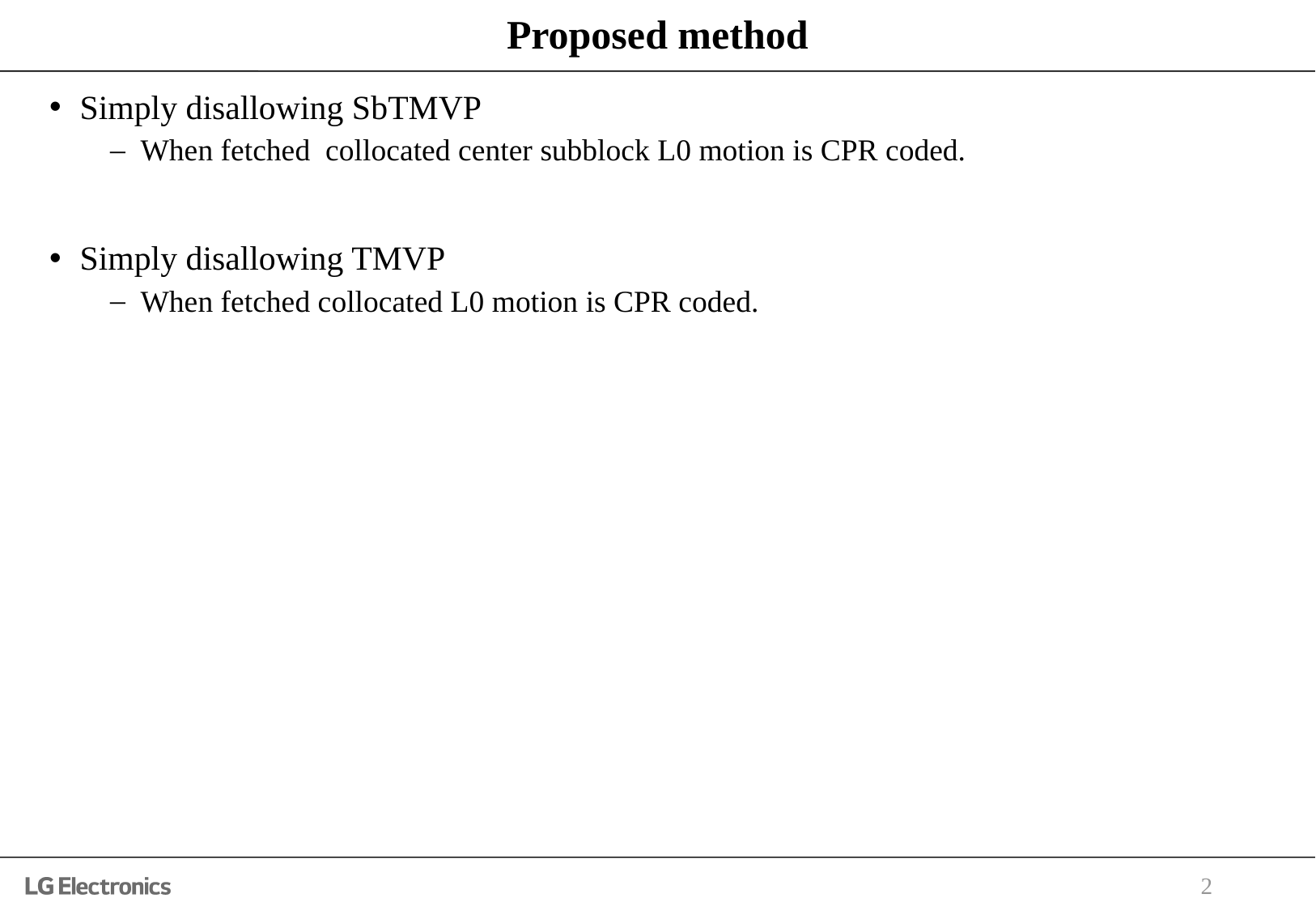

# Proposed method
Simply disallowing SbTMVP
When fetched  collocated center subblock L0 motion is CPR coded.

Simply disallowing TMVP
When fetched collocated L0 motion is CPR coded.
2